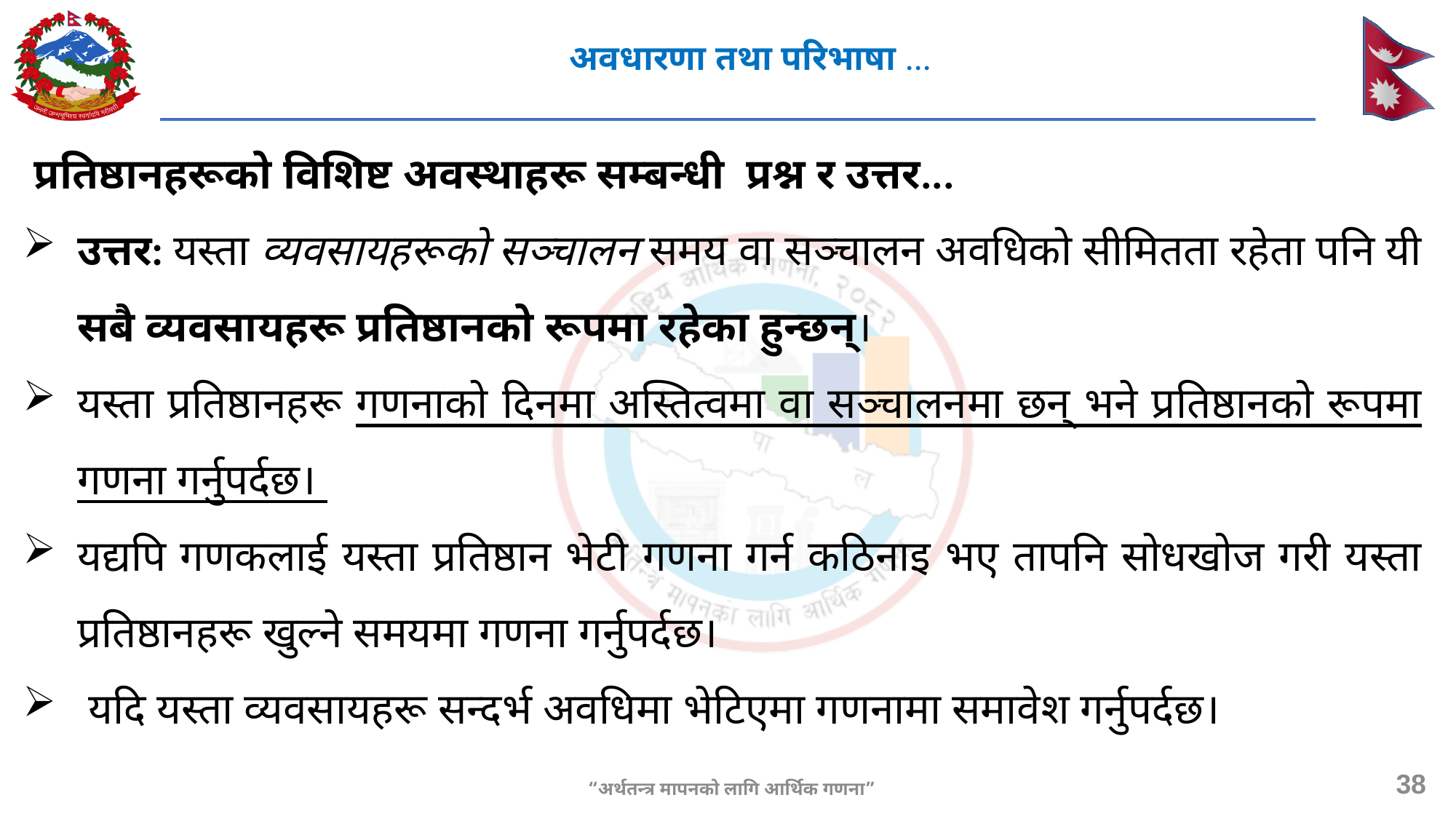

# अवधारणा तथा परिभाषा ...
प्रतिष्ठानहरूको विशिष्ट अवस्थाहरू सम्बन्धी  प्रश्न र उत्तर...
उत्तर: यस्ता व्यवसायहरूको सञ्चालन समय वा सञ्चालन अवधिको सीमितता रहेता पनि यी सबै व्यवसायहरू प्रतिष्ठानको रूपमा रहेका हुन्छन्।
यस्ता प्रतिष्ठानहरू गणनाको दिनमा अस्तित्वमा वा सञ्चालनमा छन् भने प्रतिष्ठानको रूपमा गणना गर्नुपर्दछ।
यद्यपि गणकलाई यस्ता प्रतिष्ठान भेटी गणना गर्न कठिनाइ भए तापनि सोधखोज गरी यस्ता प्रतिष्ठानहरू खुल्ने समयमा गणना गर्नुपर्दछ।
 यदि यस्ता व्यवसायहरू सन्दर्भ अवधिमा भेटिएमा गणनामा समावेश गर्नुपर्दछ।

38
“अर्थतन्त्र मापनको लागि आर्थिक गणना”